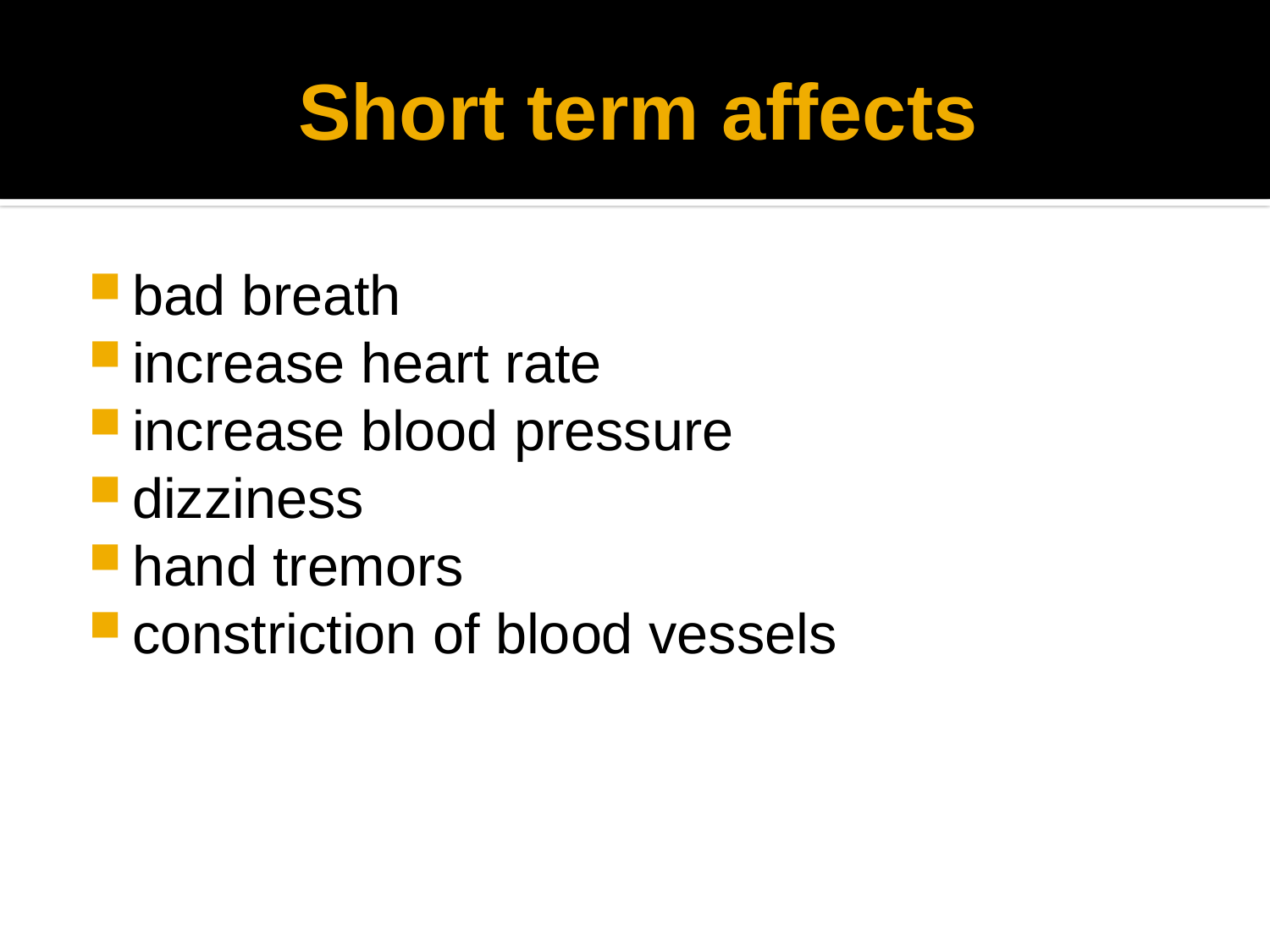

# Short term affects
bad breath
increase heart rate
increase blood pressure
dizziness
hand tremors
constriction of blood vessels